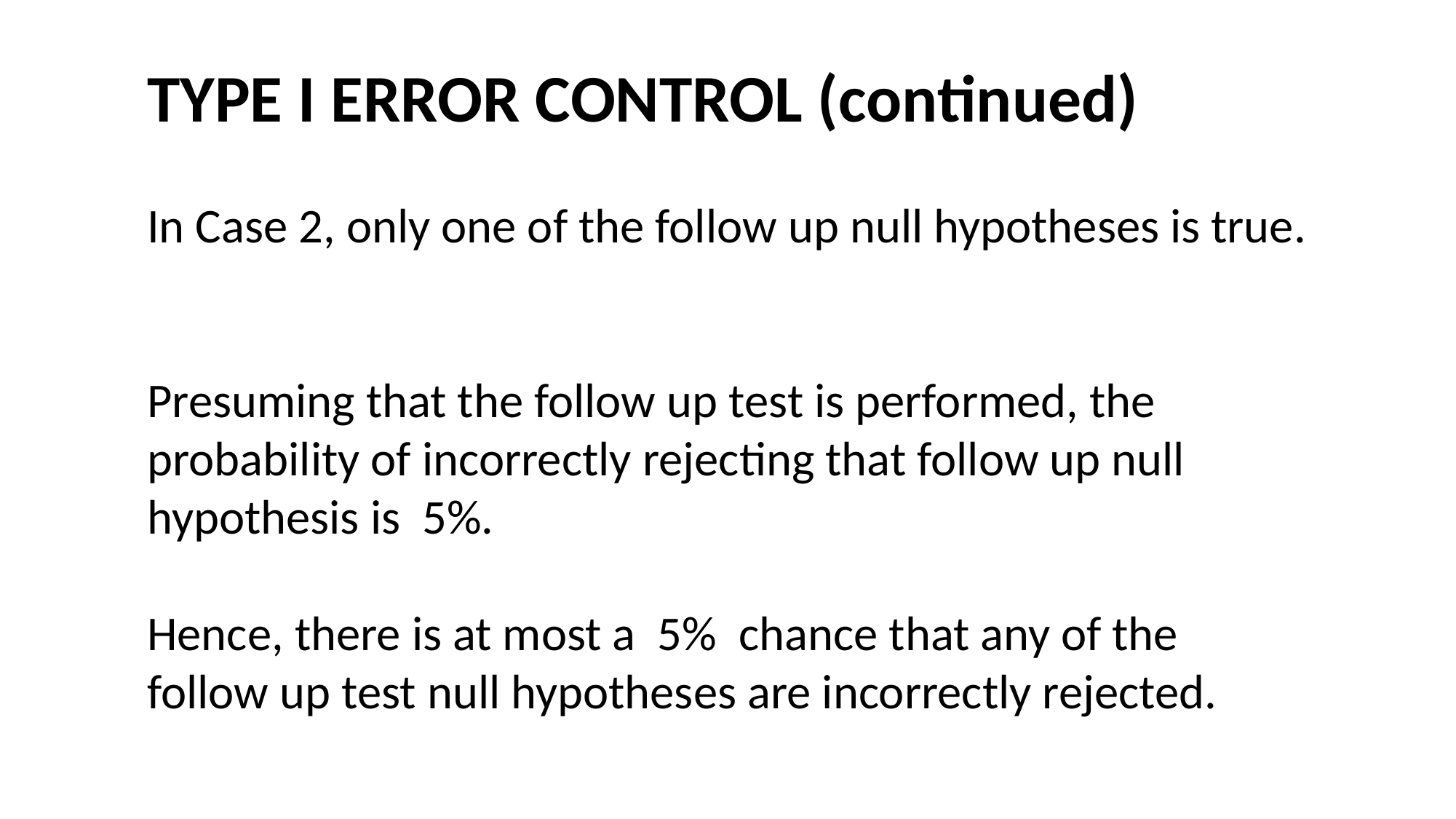

#
TYPE I ERROR CONTROL (continued)

In Case 2, only one of the follow up null hypotheses is true.

Presuming that the follow up test is performed, the probability of incorrectly rejecting that follow up null hypothesis is  5%.

Hence, there is at most a  5%  chance that any of the follow up test null hypotheses are incorrectly rejected.